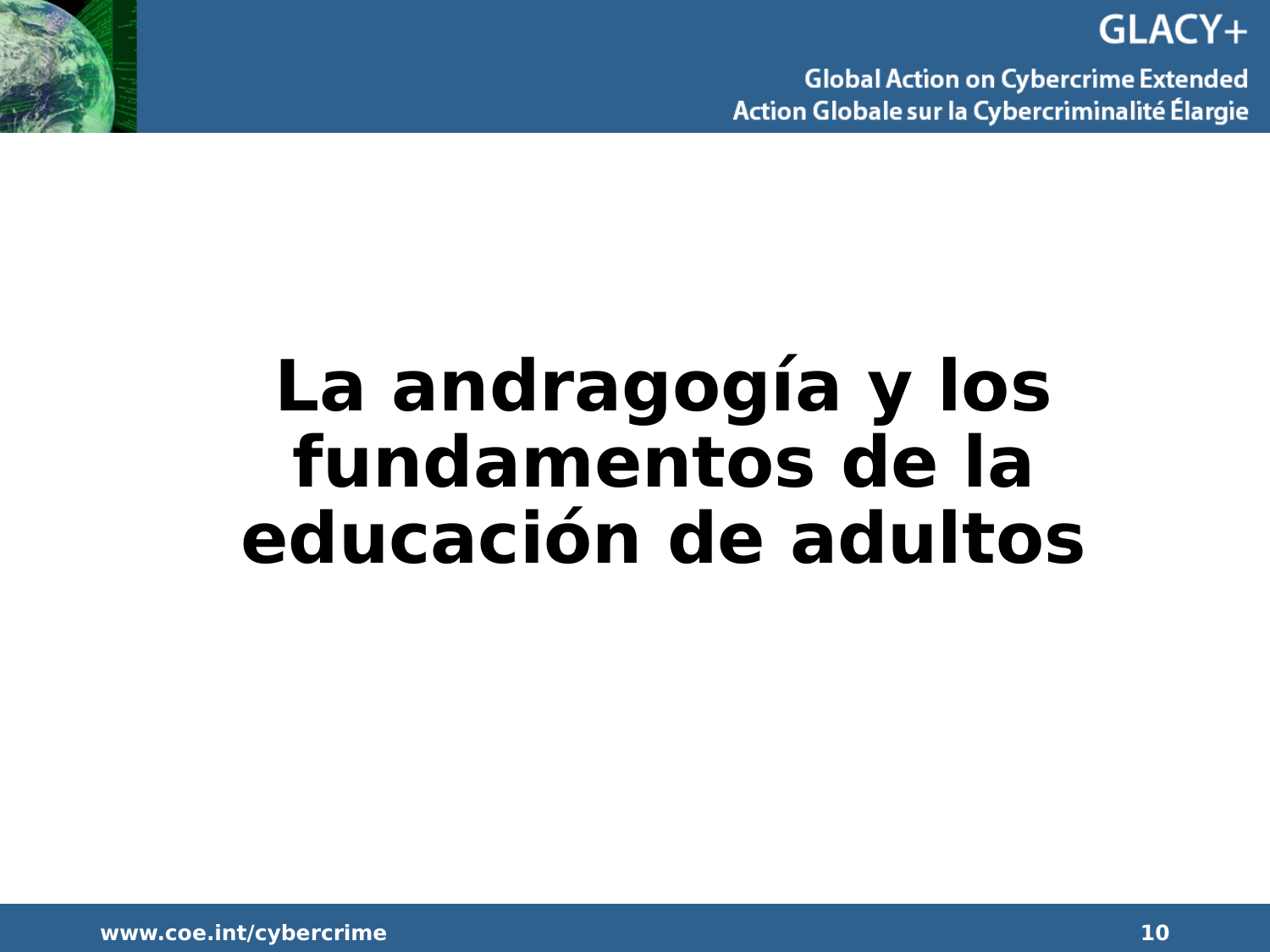

# La andragogía y los fundamentos de la educación de adultos
www.coe.int/cybercrime
10